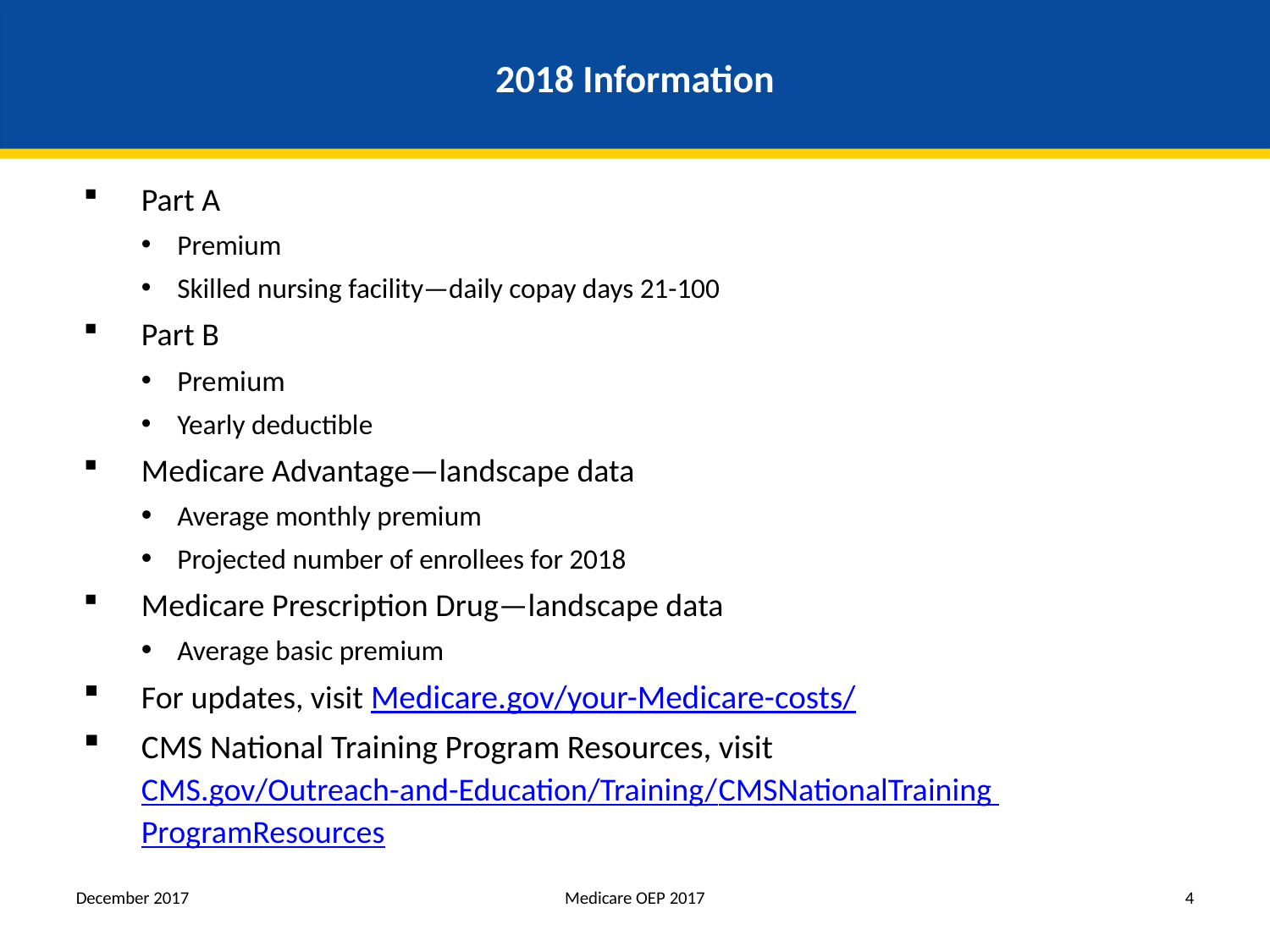

# 2018 Information
Part A
Premium
Skilled nursing facility—daily copay days 21-100
Part B
Premium
Yearly deductible
Medicare Advantage—landscape data
Average monthly premium
Projected number of enrollees for 2018
Medicare Prescription Drug—landscape data
Average basic premium
For updates, visit Medicare.gov/your-Medicare-costs/
CMS National Training Program Resources, visit CMS.gov/Outreach-and-Education/Training/CMSNationalTraining ProgramResources

December 2017
Medicare OEP 2017
4